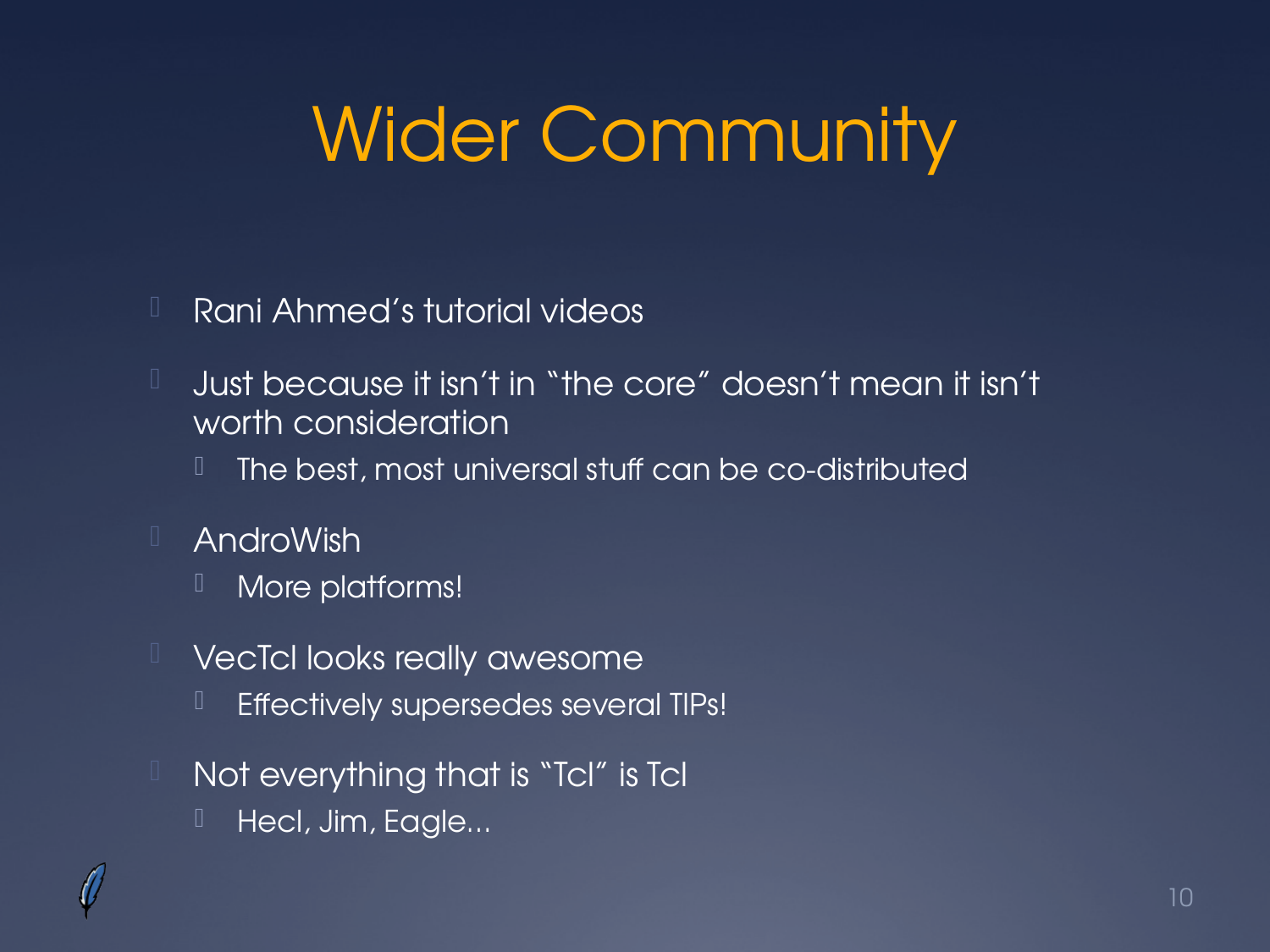

# Wider Community
Rani Ahmed’s tutorial videos
Just because it isn’t in “the core” doesn’t mean it isn’t worth consideration
The best, most universal stuff can be co-distributed
AndroWish
More platforms!
VecTcl looks really awesome
Effectively supersedes several TIPs!
Not everything that is “Tcl” is Tcl
Hecl, Jim, Eagle…
10